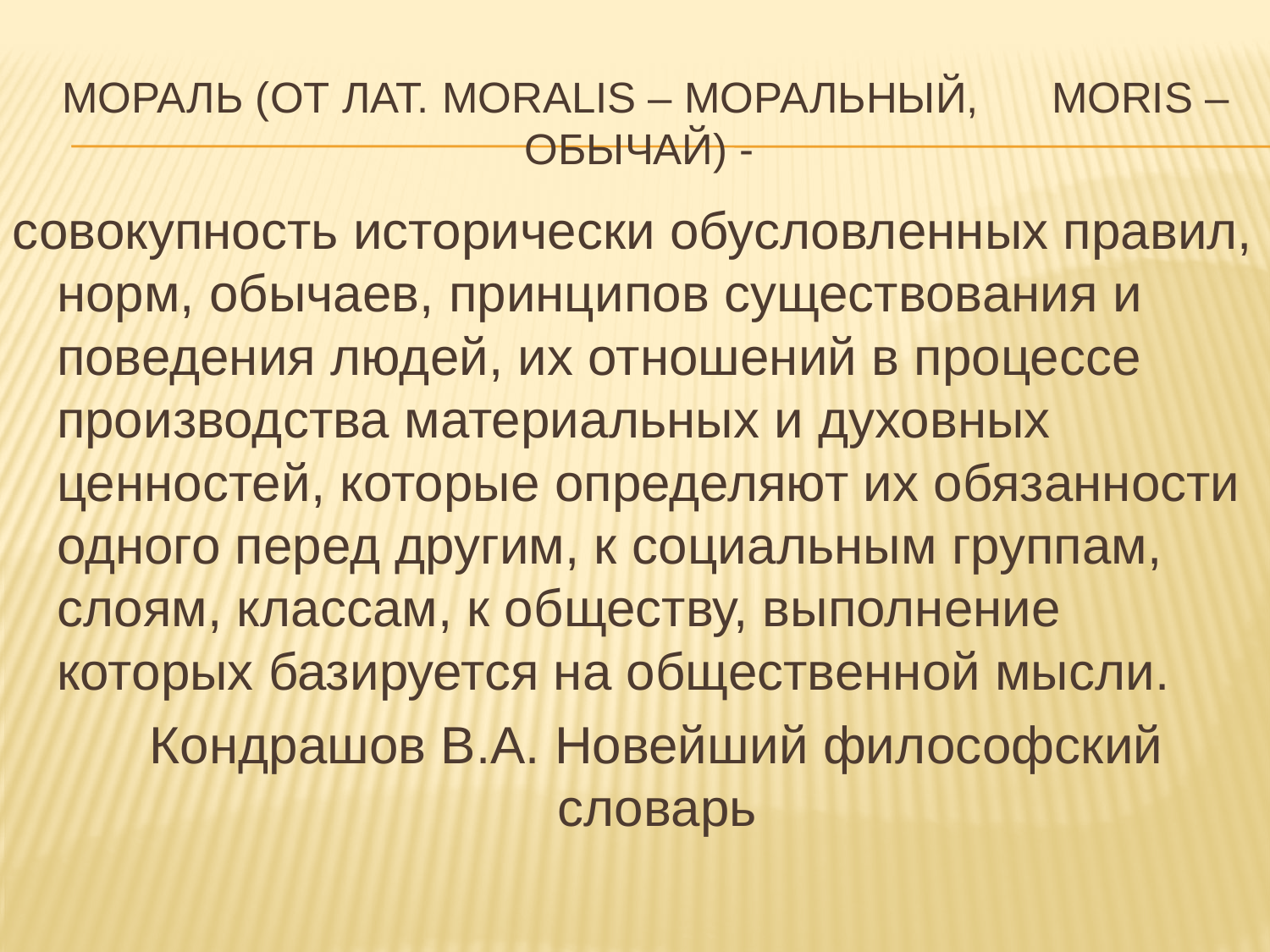

# Мораль (от лат. moralis – моральный,      moris – обычай) -
совокупность исторически обусловленных правил, норм, обычаев, принципов существования и поведения людей, их отношений в процессе производства материальных и духовных ценностей, которые определяют их обязанности одного перед другим, к социальным группам, слоям, классам, к обществу, выполнение которых базируется на общественной мысли.
   Кондрашов В.А. Новейший философский словарь